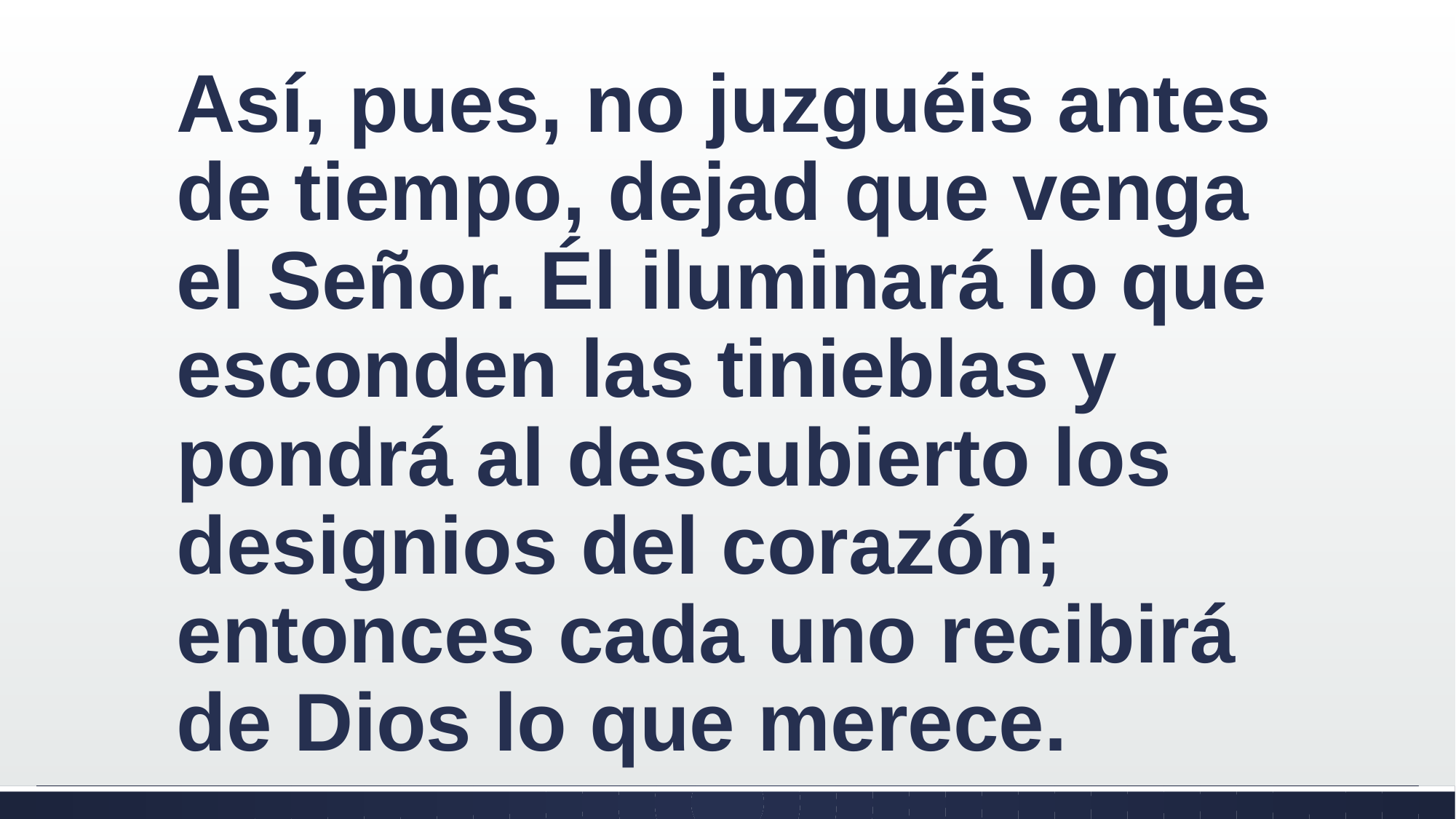

#
Así, pues, no juzguéis antes de tiempo, dejad que venga el Señor. Él iluminará lo que esconden las tinieblas y pondrá al descubierto los designios del corazón; entonces cada uno recibirá de Dios lo que merece.